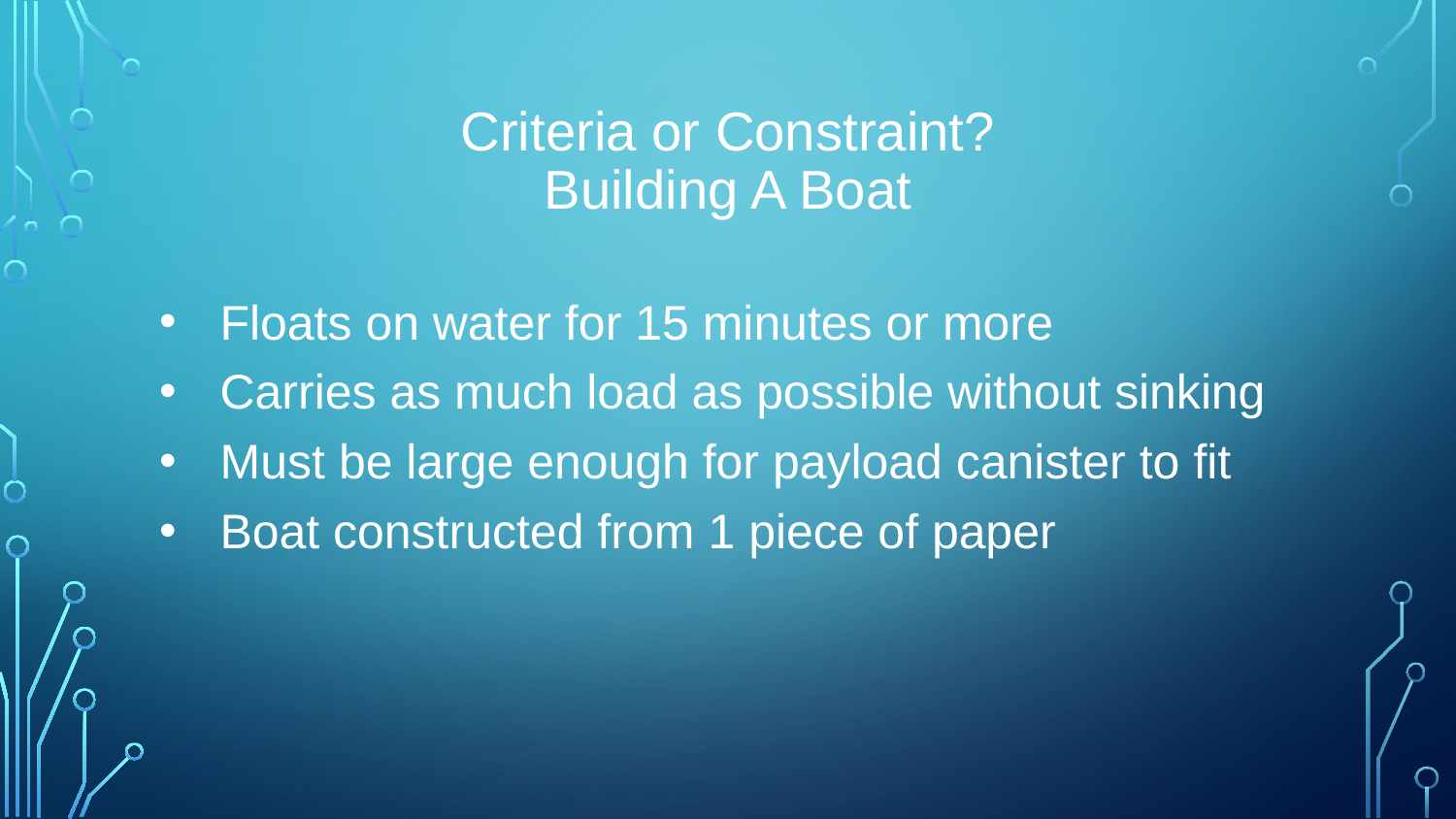

# Criteria or Constraint?
Building A Boat
Floats on water for 15 minutes or more
Carries as much load as possible without sinking
Must be large enough for payload canister to fit
Boat constructed from 1 piece of paper